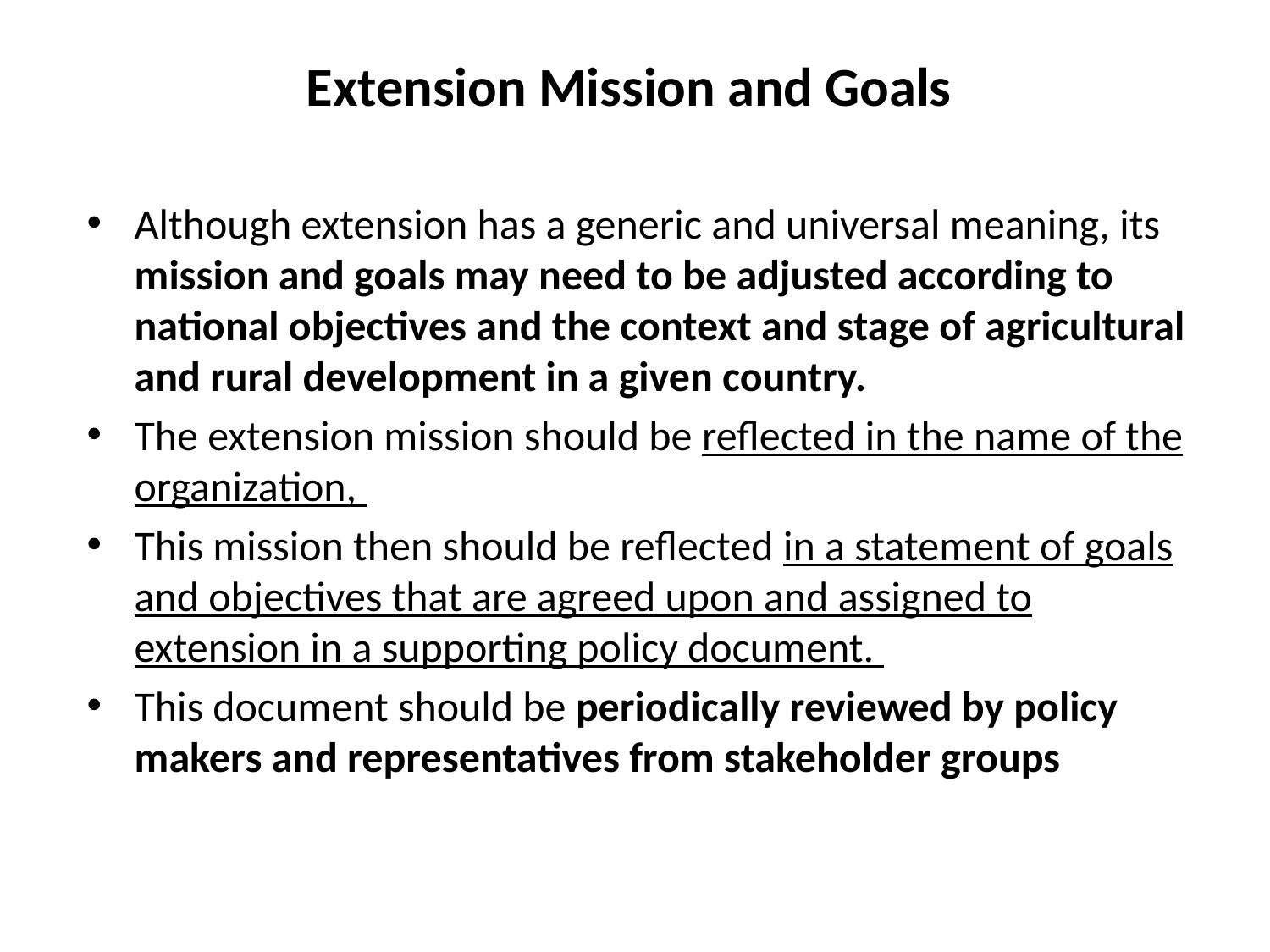

# Extension Mission and Goals
Although extension has a generic and universal meaning, its mission and goals may need to be adjusted according to national objectives and the context and stage of agricultural and rural development in a given country.
The extension mission should be reflected in the name of the organization,
This mission then should be reflected in a statement of goals and objectives that are agreed upon and assigned to extension in a supporting policy document.
This document should be periodically reviewed by policy makers and representatives from stakeholder groups